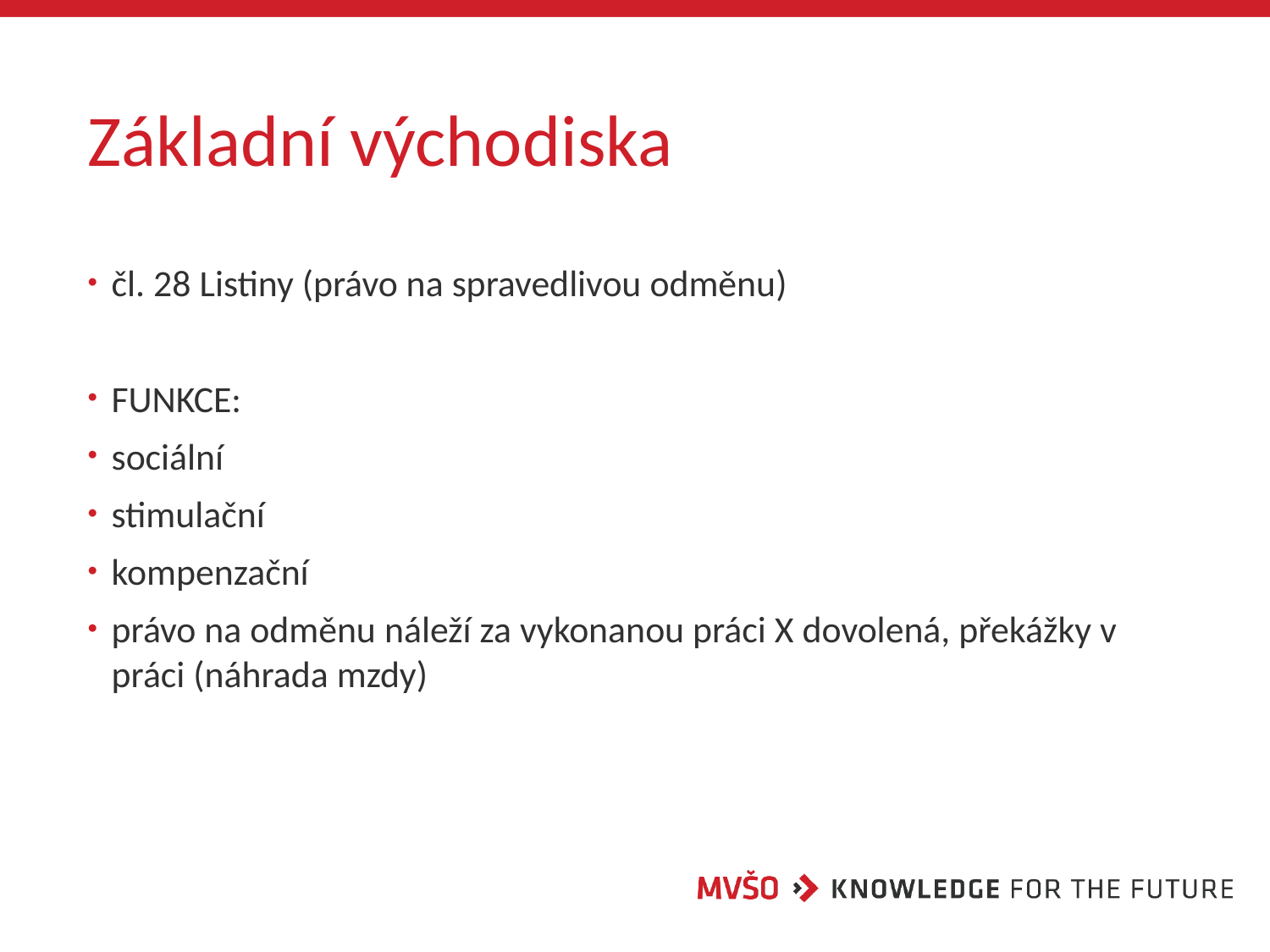

# Základní východiska
čl. 28 Listiny (právo na spravedlivou odměnu)

FUNKCE:
sociální
stimulační
kompenzační
právo na odměnu náleží za vykonanou práci X dovolená, překážky v práci (náhrada mzdy)